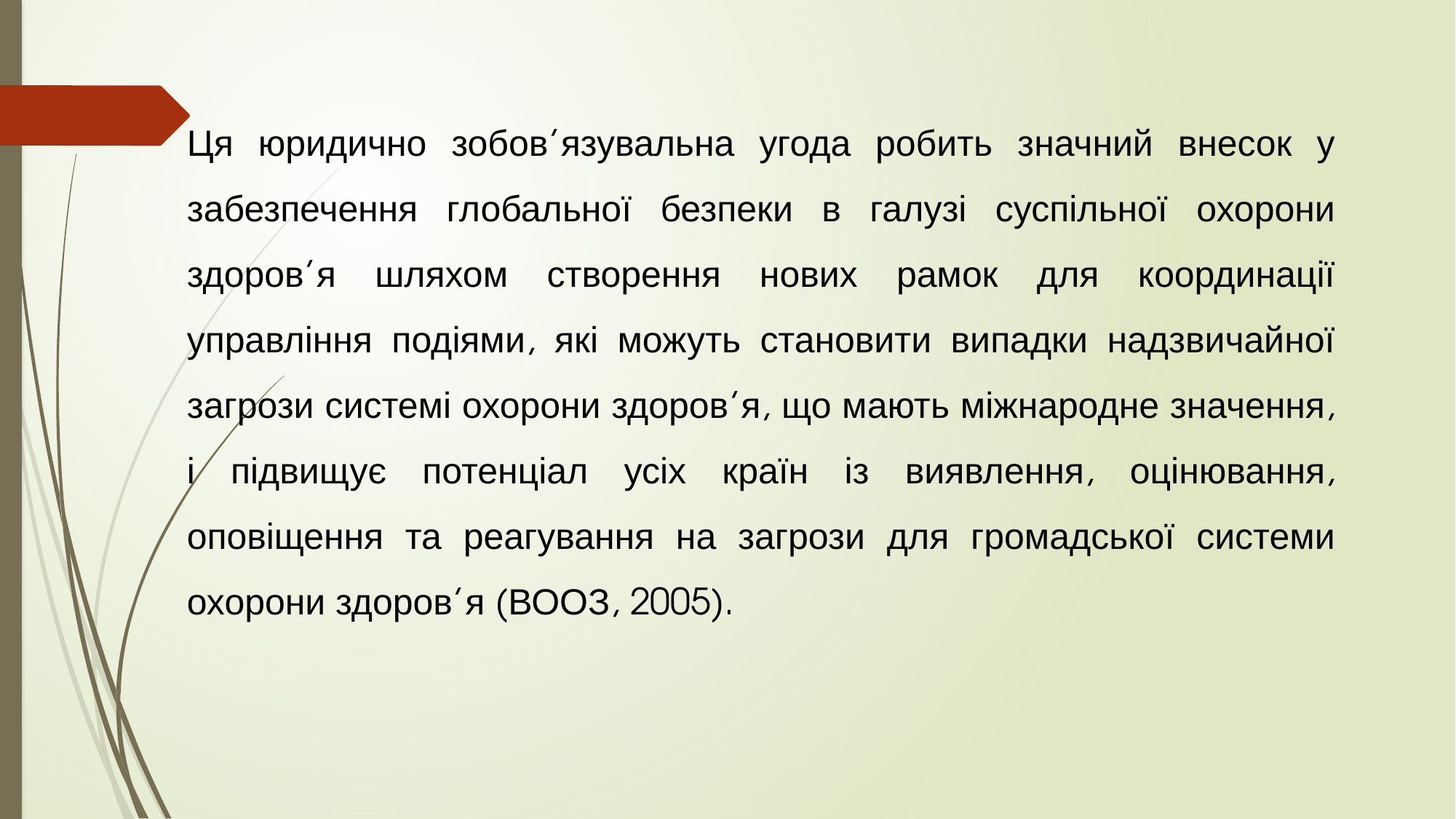

Ця юридично зобов’язувальна угода робить значний внесок у забезпечення глобальної безпеки в галузі суспільної охорони здоров’я шляхом створення нових рамок для координації управління подіями, які можуть становити випадки надзвичайної загрози системі охорони здоров’я, що мають міжнародне значення, і підвищує потенціал усіх країн із виявлення, оцінювання, оповіщення та реагування на загрози для громадської системи охорони здоров’я (ВООЗ, 2005).